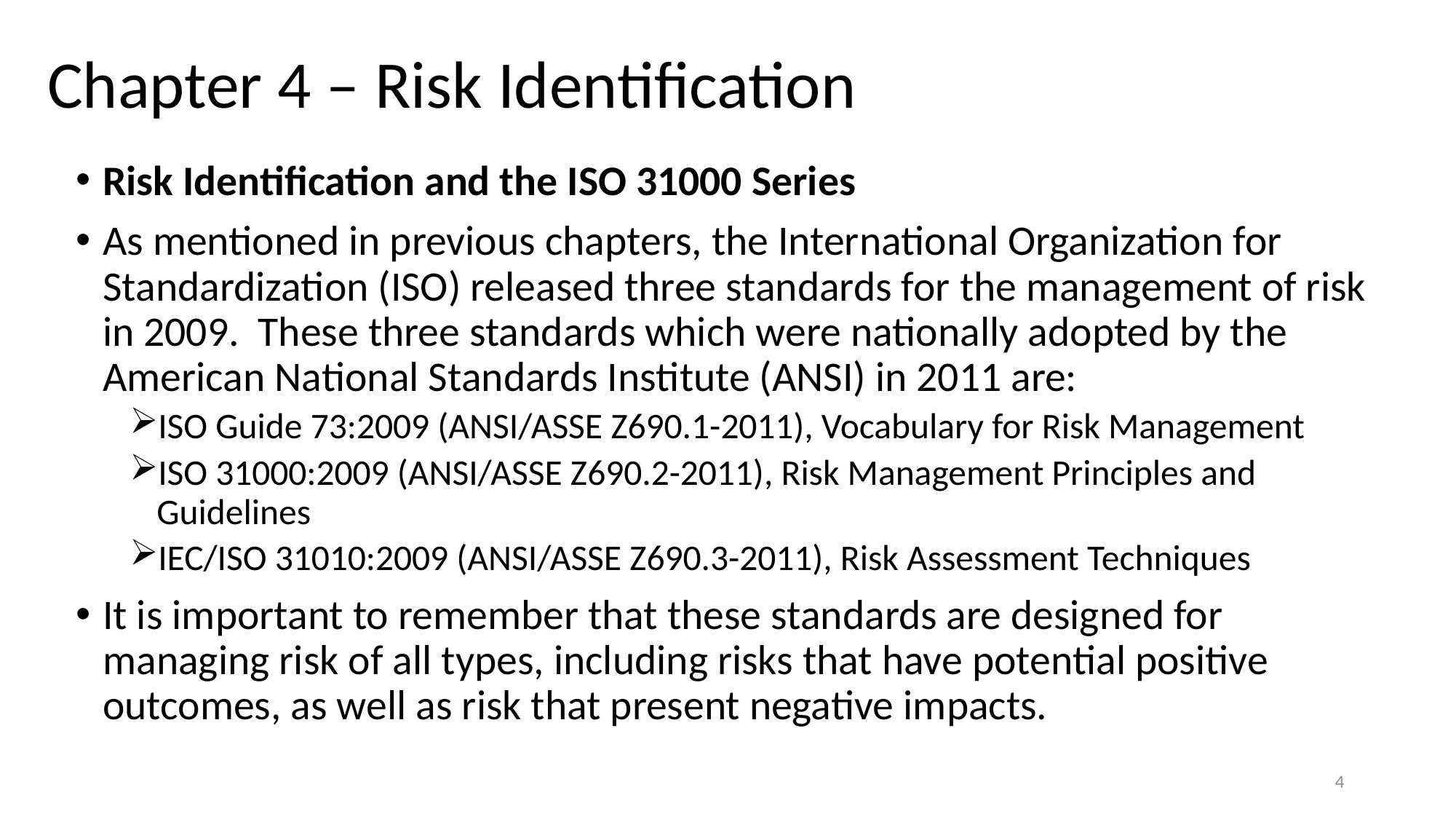

# Chapter 4 – Risk Identification
Risk Identification and the ISO 31000 Series
As mentioned in previous chapters, the International Organization for Standardization (ISO) released three standards for the management of risk in 2009.  These three standards which were nationally adopted by the American National Standards Institute (ANSI) in 2011 are:
ISO Guide 73:2009 (ANSI/ASSE Z690.1-2011), Vocabulary for Risk Management
ISO 31000:2009 (ANSI/ASSE Z690.2-2011), Risk Management Principles and Guidelines
IEC/ISO 31010:2009 (ANSI/ASSE Z690.3-2011), Risk Assessment Techniques
It is important to remember that these standards are designed for managing risk of all types, including risks that have potential positive outcomes, as well as risk that present negative impacts.
4